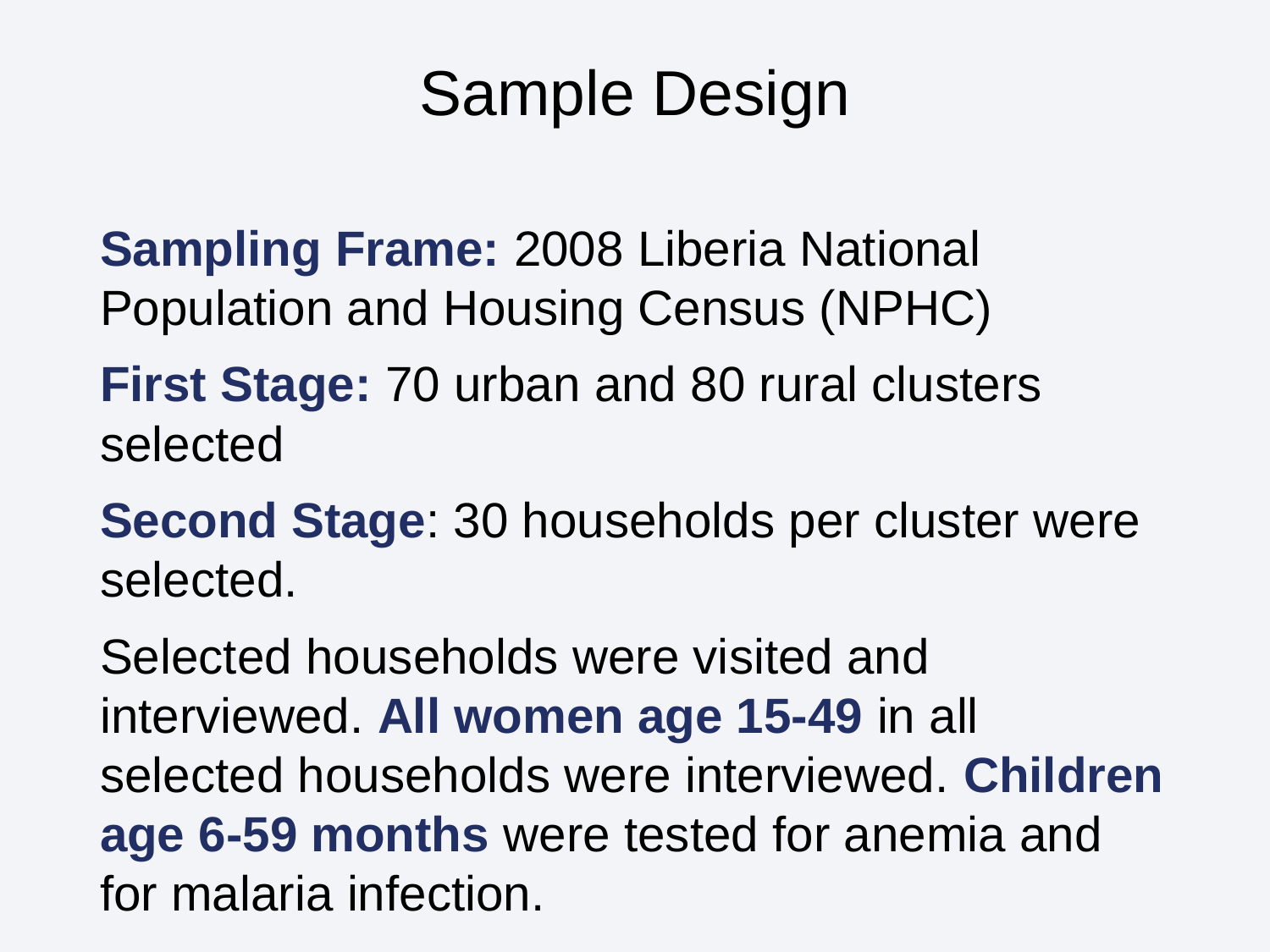

# Sample Design
Sampling Frame: 2008 Liberia National Population and Housing Census (NPHC)
First Stage: 70 urban and 80 rural clusters selected
Second Stage: 30 households per cluster were selected.
Selected households were visited and interviewed. All women age 15-49 in all selected households were interviewed. Children age 6-59 months were tested for anemia and for malaria infection.